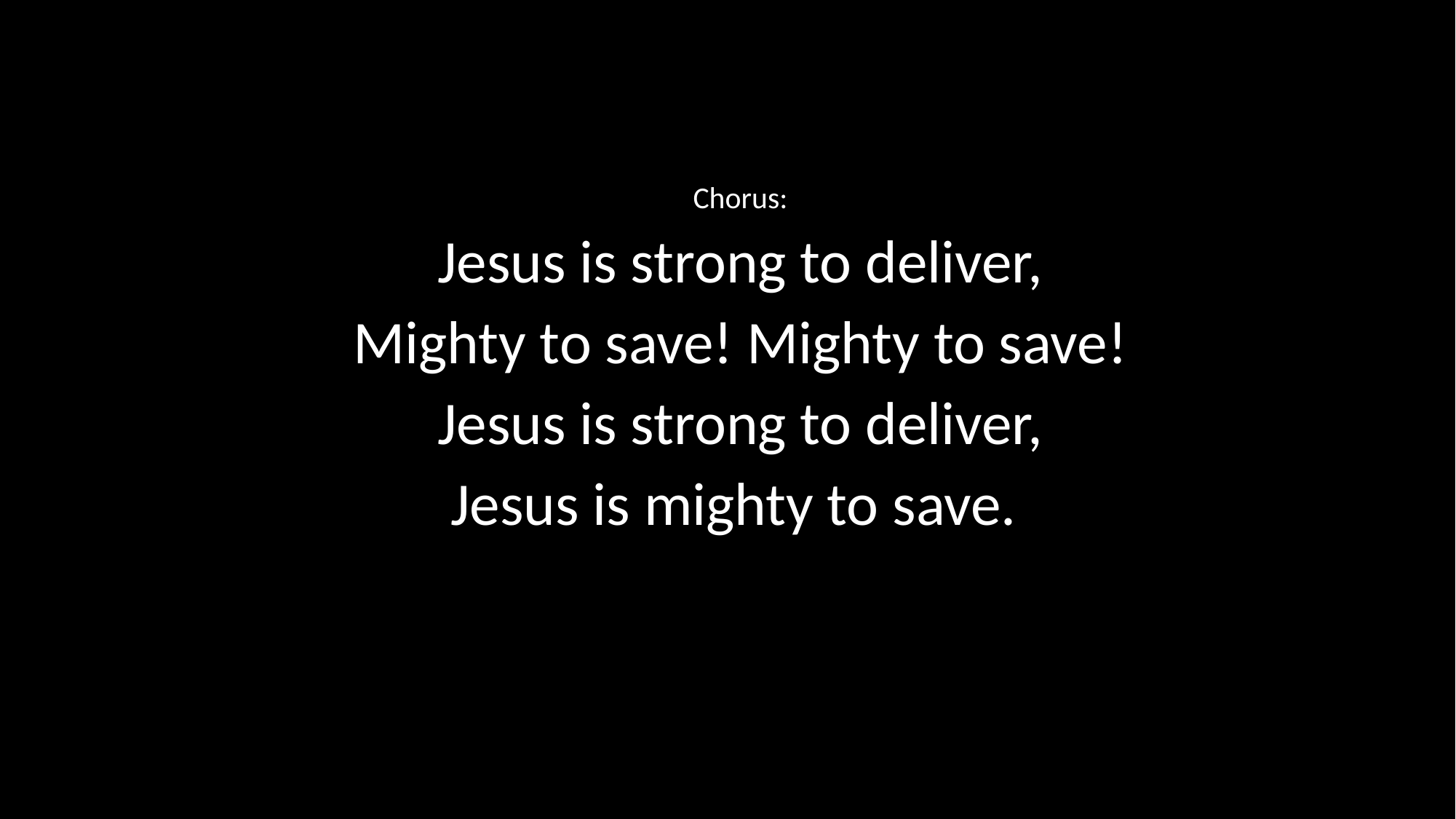

Chorus:
Jesus is strong to deliver,
Mighty to save! Mighty to save!
Jesus is strong to deliver,
Jesus is mighty to save.